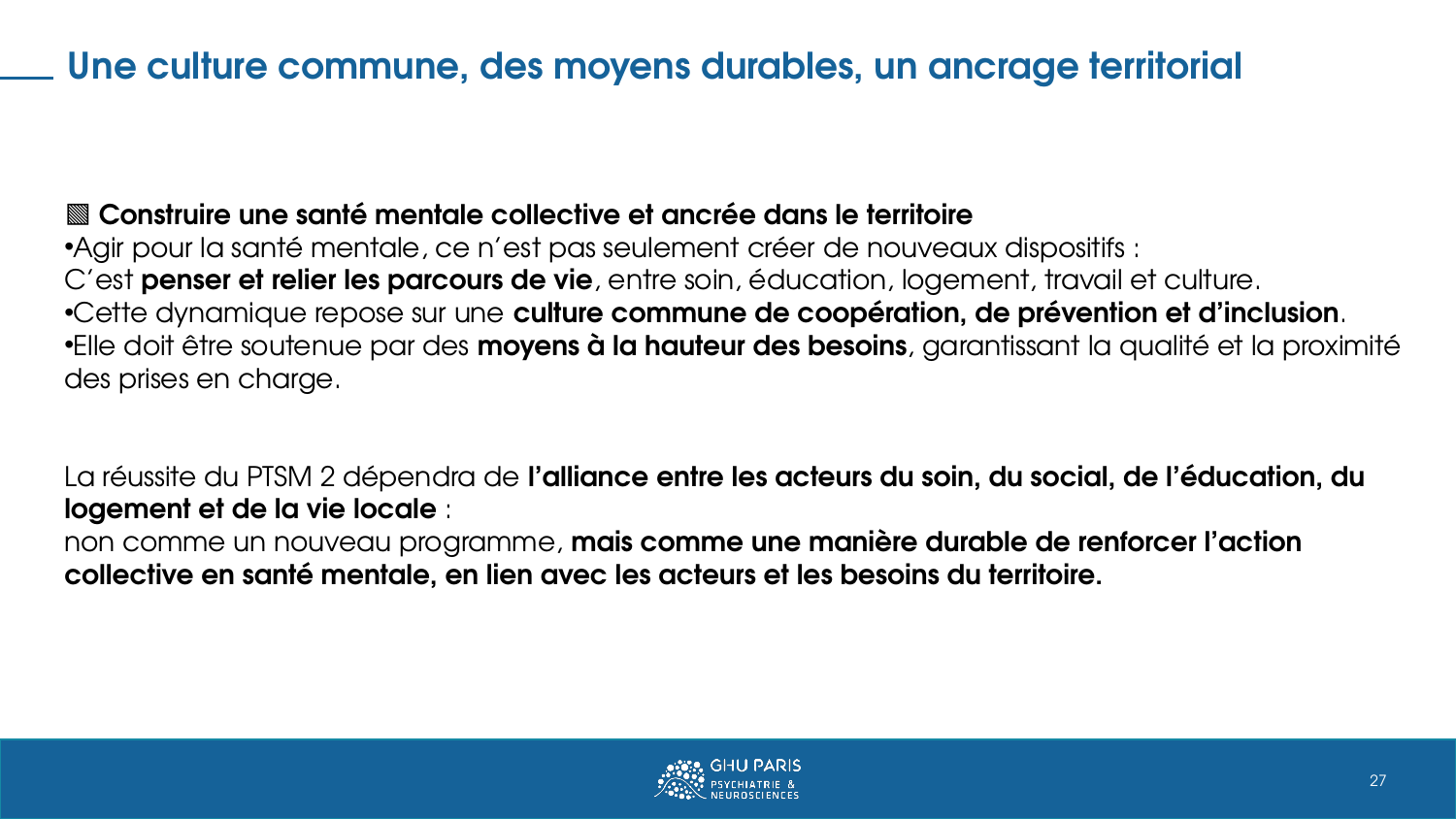

# Une culture commune, des moyens durables, un ancrage territorial
🟩 Construire une santé mentale collective et ancrée dans le territoire
Agir pour la santé mentale, ce n’est pas seulement créer de nouveaux dispositifs :
C’est penser et relier les parcours de vie, entre soin, éducation, logement, travail et culture.
Cette dynamique repose sur une culture commune de coopération, de prévention et d’inclusion.
Elle doit être soutenue par des moyens à la hauteur des besoins, garantissant la qualité et la proximité des prises en charge.

La réussite du PTSM 2 dépendra de l’alliance entre les acteurs du soin, du social, de l’éducation, du logement et de la vie locale :
non comme un nouveau programme, mais comme une manière durable de renforcer l’action collective en santé mentale, en lien avec les acteurs et les besoins du territoire.
27